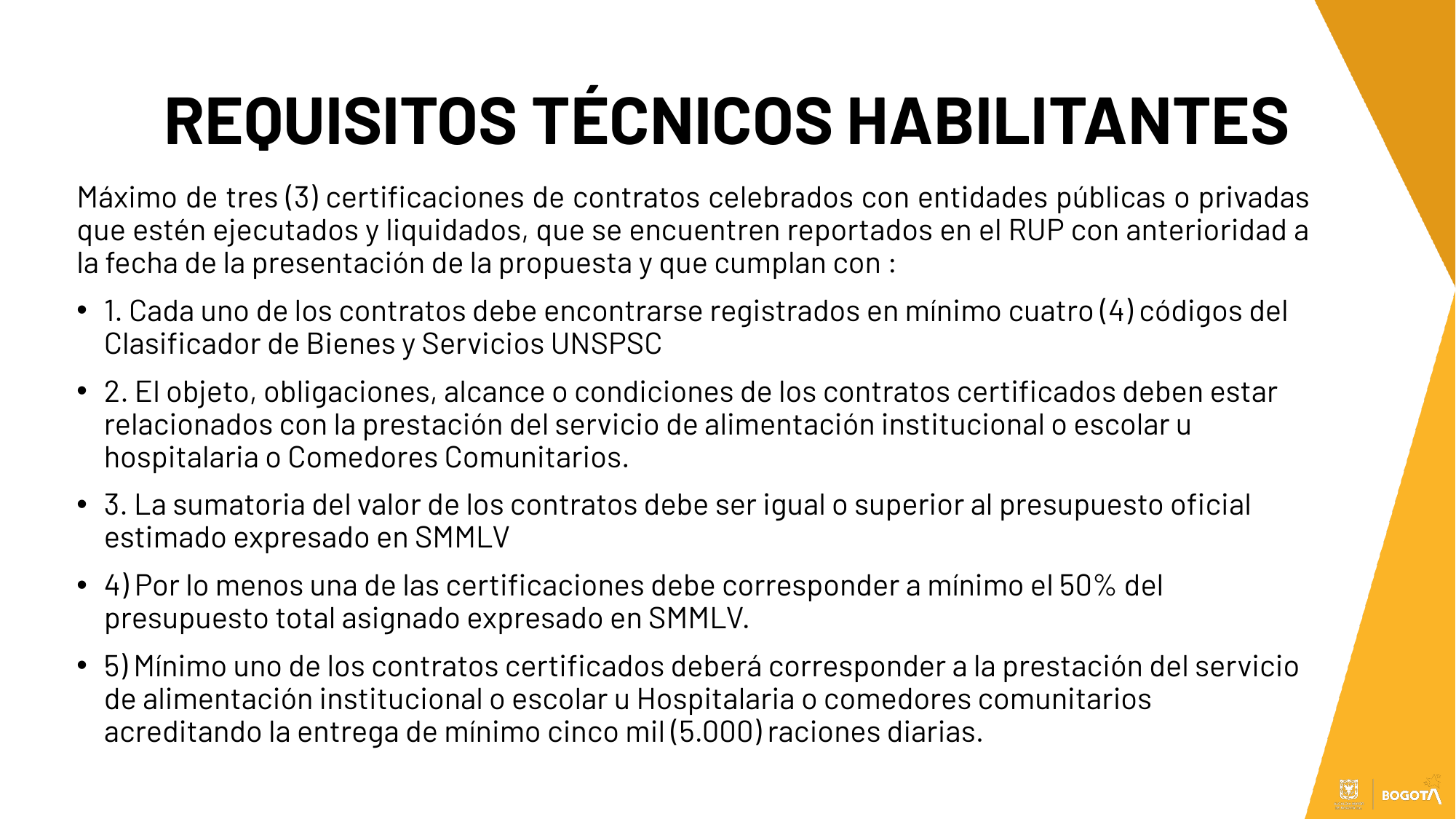

# REQUISITOS TÉCNICOS HABILITANTES
Máximo de tres (3) certificaciones de contratos celebrados con entidades públicas o privadas que estén ejecutados y liquidados, que se encuentren reportados en el RUP con anterioridad a la fecha de la presentación de la propuesta y que cumplan con :
1. Cada uno de los contratos debe encontrarse registrados en mínimo cuatro (4) códigos del Clasificador de Bienes y Servicios UNSPSC
2. El objeto, obligaciones, alcance o condiciones de los contratos certificados deben estar relacionados con la prestación del servicio de alimentación institucional o escolar u hospitalaria o Comedores Comunitarios.
3. La sumatoria del valor de los contratos debe ser igual o superior al presupuesto oficial estimado expresado en SMMLV
4) Por lo menos una de las certificaciones debe corresponder a mínimo el 50% del presupuesto total asignado expresado en SMMLV.
5) Mínimo uno de los contratos certificados deberá corresponder a la prestación del servicio de alimentación institucional o escolar u Hospitalaria o comedores comunitarios acreditando la entrega de mínimo cinco mil (5.000) raciones diarias.